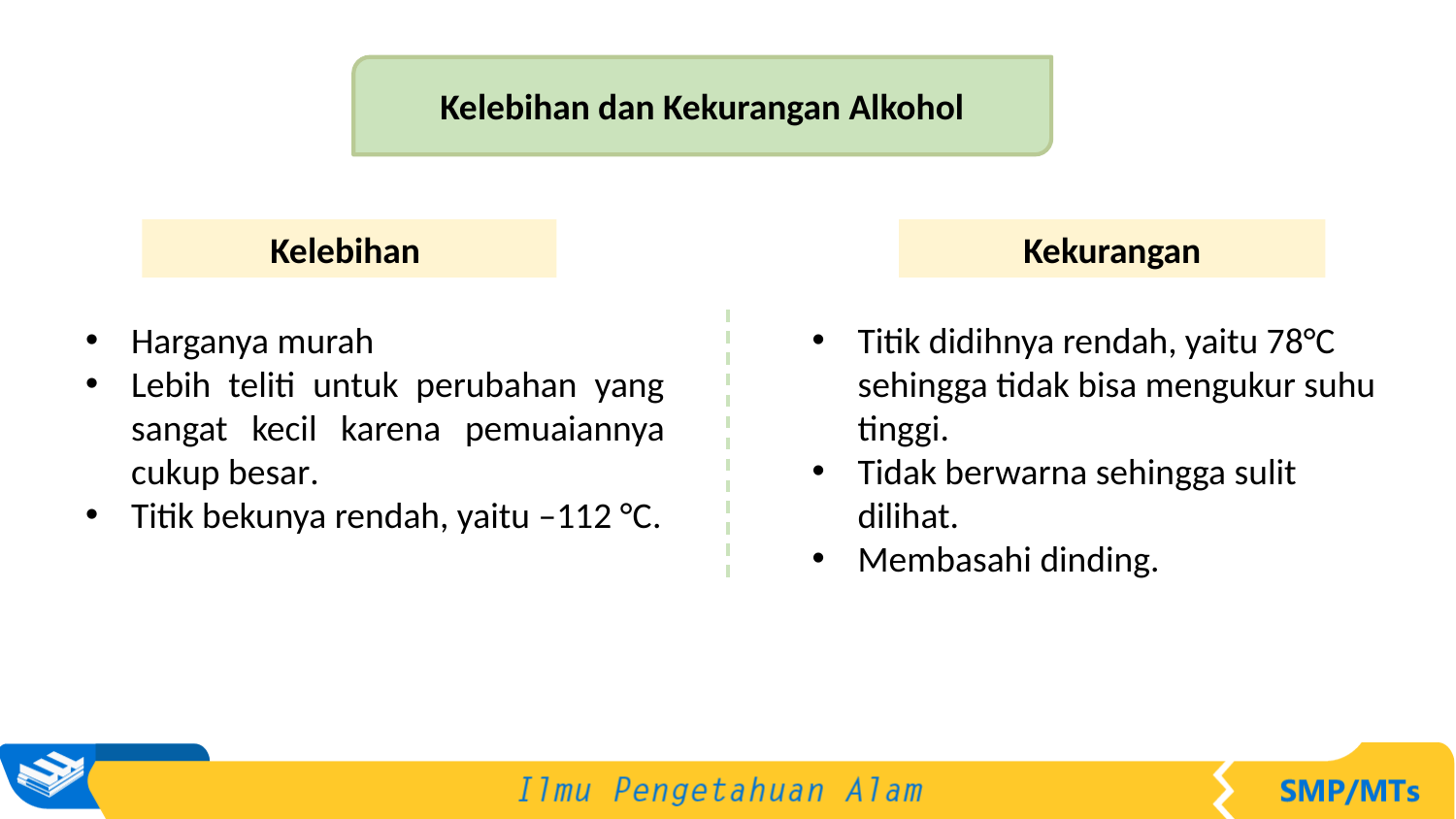

Kelebihan dan Kekurangan Alkohol
Kelebihan
Kekurangan
Harganya murah
Lebih teliti untuk perubahan yang sangat kecil karena pemuaiannya cukup besar.
Titik bekunya rendah, yaitu –112 °C.
Titik didihnya rendah, yaitu 78°C sehingga tidak bisa mengukur suhu tinggi.
Tidak berwarna sehingga sulit dilihat.
Membasahi dinding.